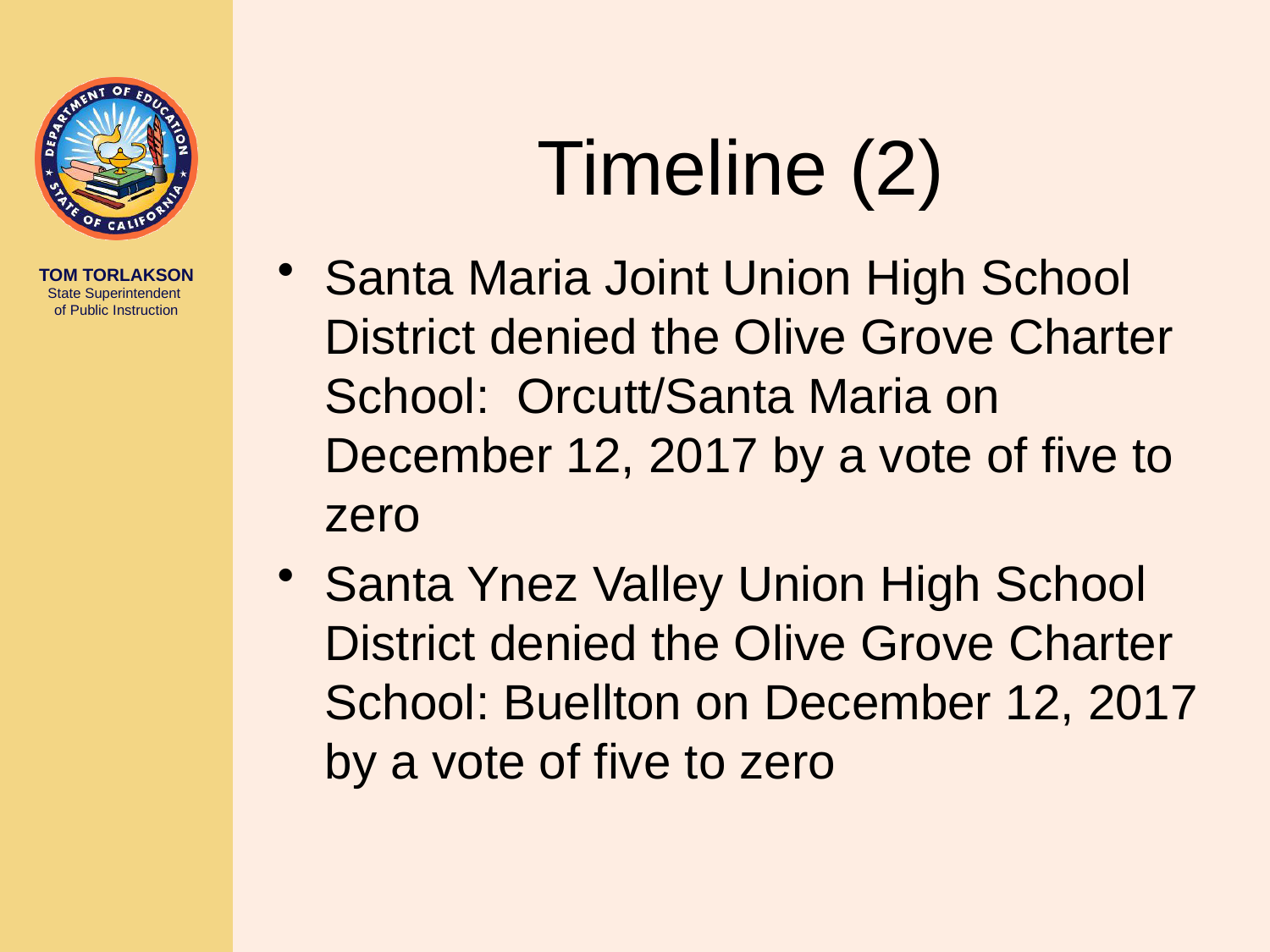

# Timeline (2)
Santa Maria Joint Union High School District denied the Olive Grove Charter School:  Orcutt/Santa Maria on December 12, 2017 by a vote of five to zero
Santa Ynez Valley Union High School District denied the Olive Grove Charter School: Buellton on December 12, 2017 by a vote of five to zero